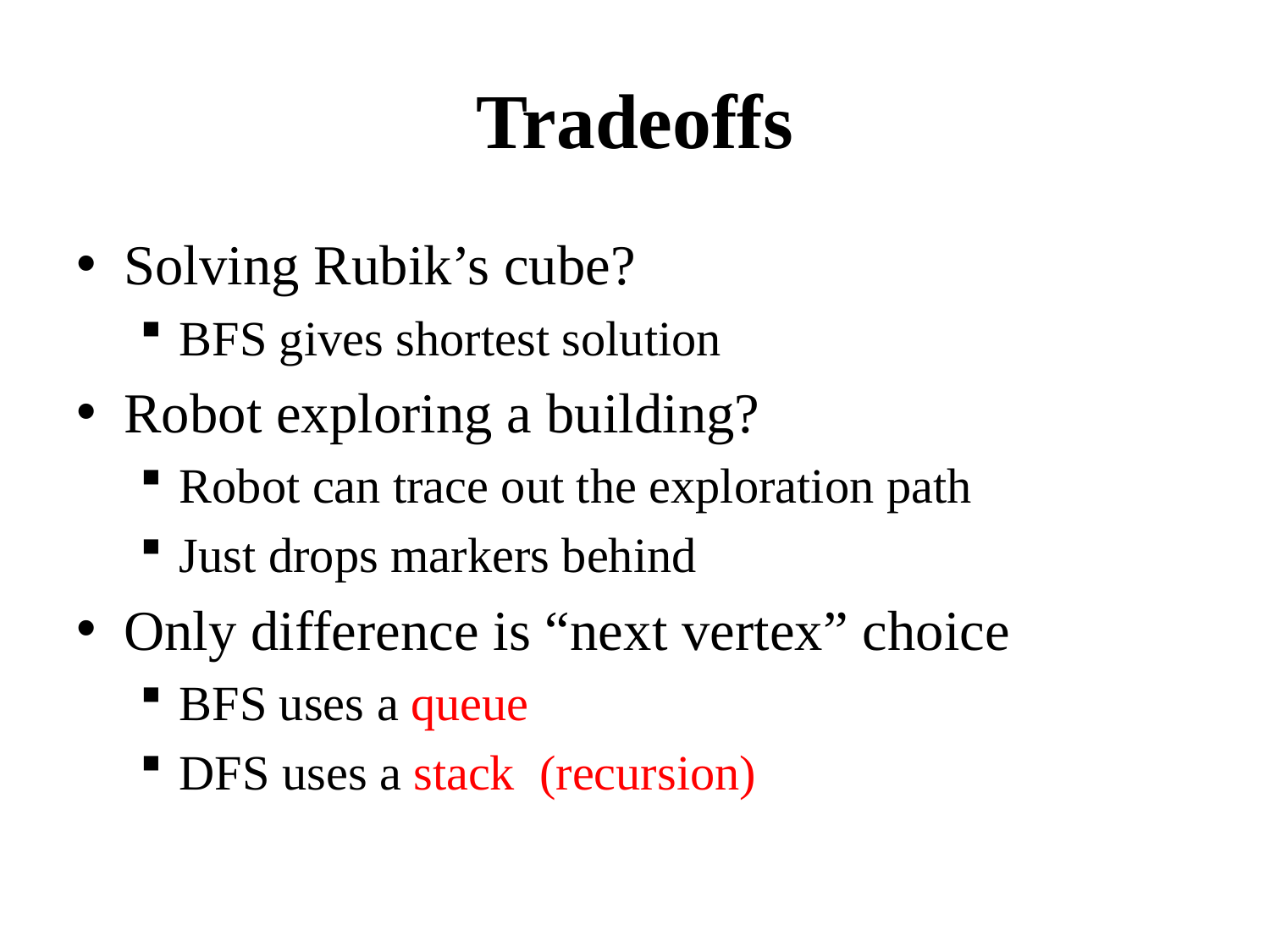

# Tradeoffs
Solving Rubik’s cube?
BFS gives shortest solution
Robot exploring a building?
Robot can trace out the exploration path
Just drops markers behind
Only difference is “next vertex” choice
BFS uses a queue
DFS uses a stack  (recursion)